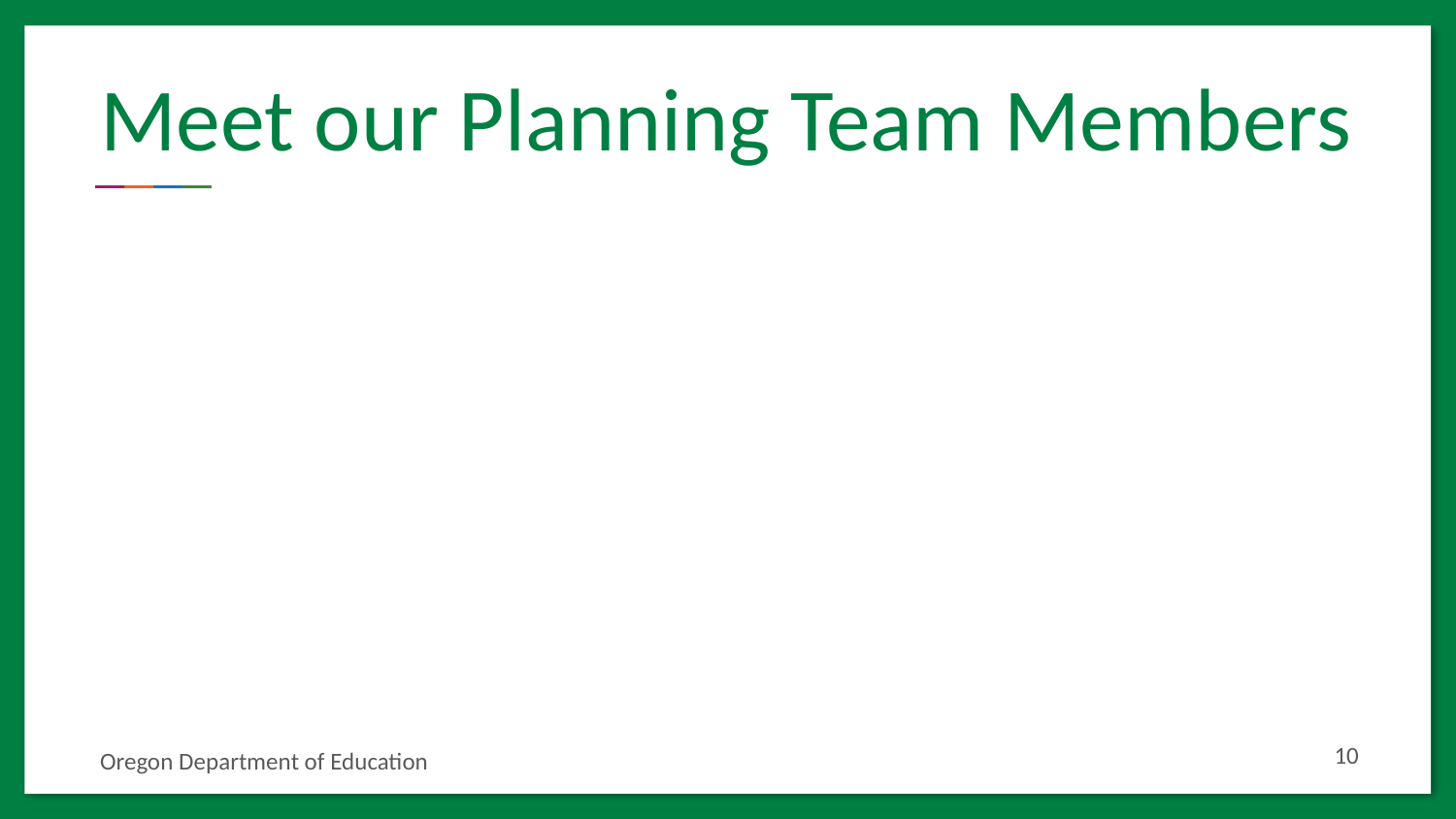

# Meet our Planning Team Members

10